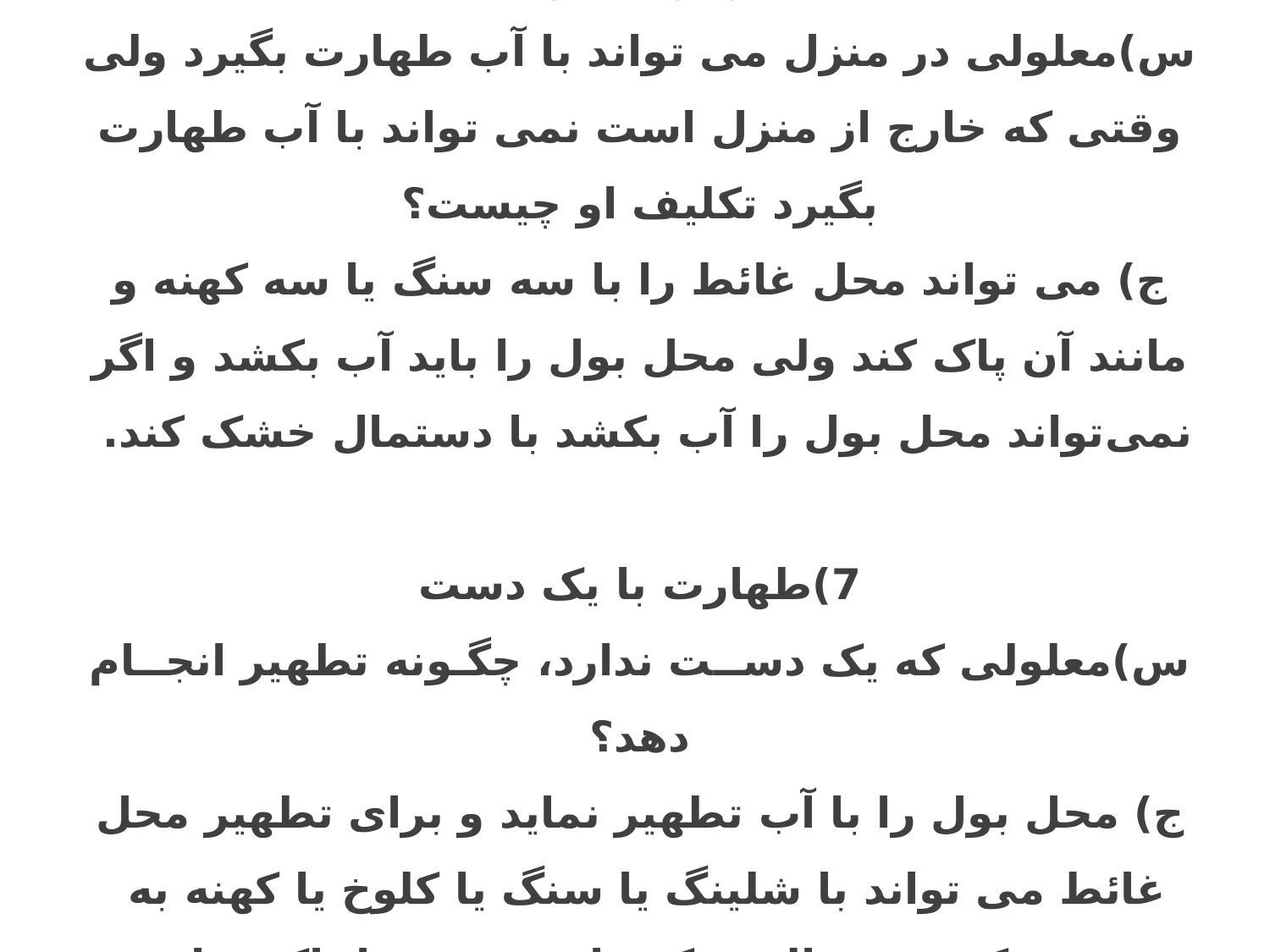

6)طهارت بدون آب
س)معلولى در منزل مى تواند با آب طهارت بگیرد ولى وقتى که خارج از منزل است نمى تواند با آب طهارت بگیرد تکلیف او چیست؟
ج) مى تواند محل غائط را با سه سنگ یا سه کهنه و مانند آن پاک کند ولى محل بول را باید آب بکشد و اگر نمی‌تواند محل بول را آب بکشد با دستمال خشک کند.

7)طهارت با یک دست
س)معلولی که یک دســت ندارد، چگـونه تطهیر انجــام دهد؟
ج) محل بول را با آب تطهیر نماید و براى تطهیر محل غائط مى تواند با شلینگ یا سنگ یا کلوخ یا کهنه به  ترتیبى که در رساله مذکور است خود را پاک نماید.